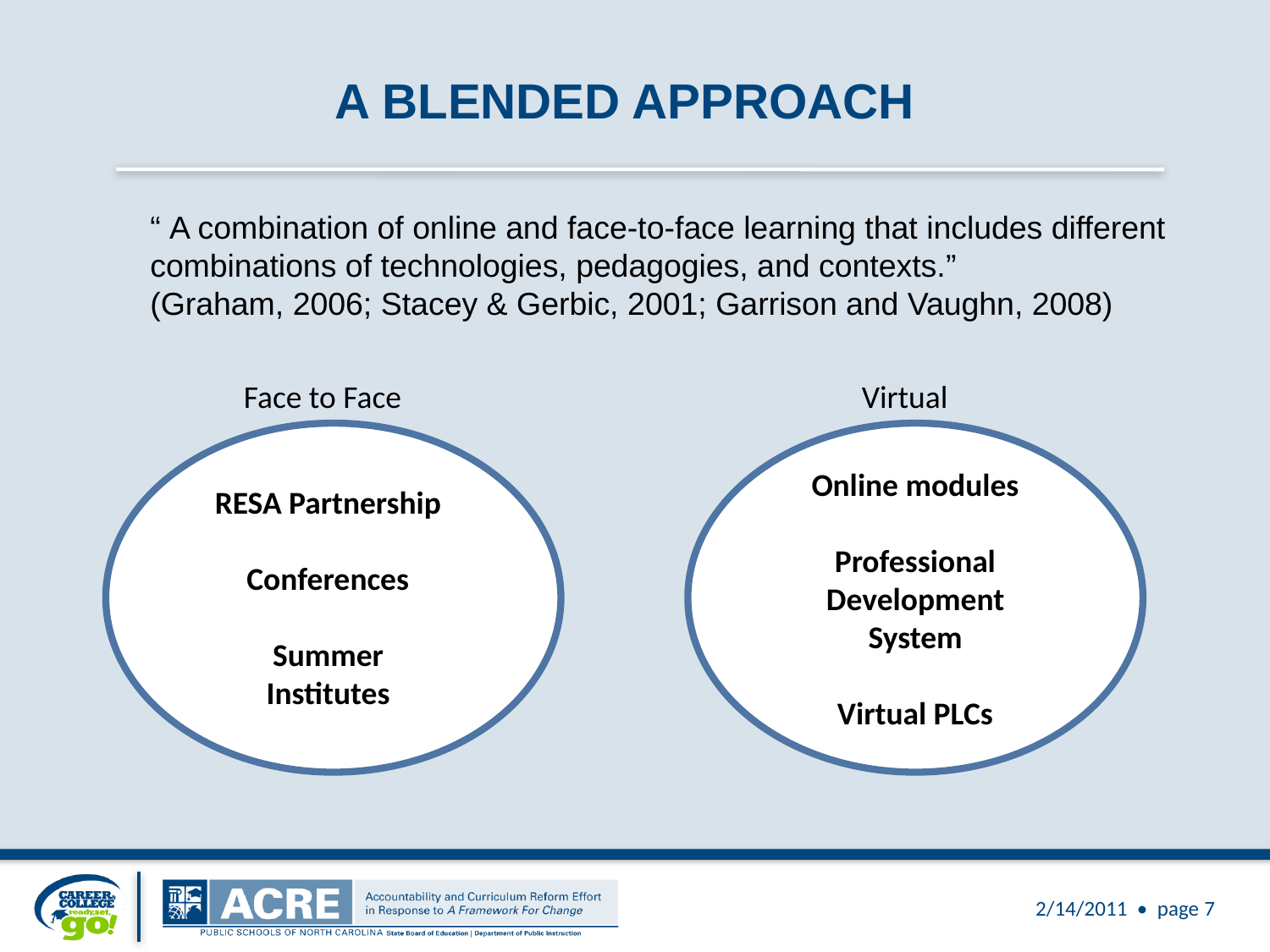

# A BLENDED APPROACH
“ A combination of online and face-to-face learning that includes different combinations of technologies, pedagogies, and contexts.”
(Graham, 2006; Stacey & Gerbic, 2001; Garrison and Vaughn, 2008)

Face to Face
Virtual

Online modules

Professional Development
System

Virtual PLCs
RESA Partnership

Conferences

Summer
Institutes
2/14/2011  •  page 7